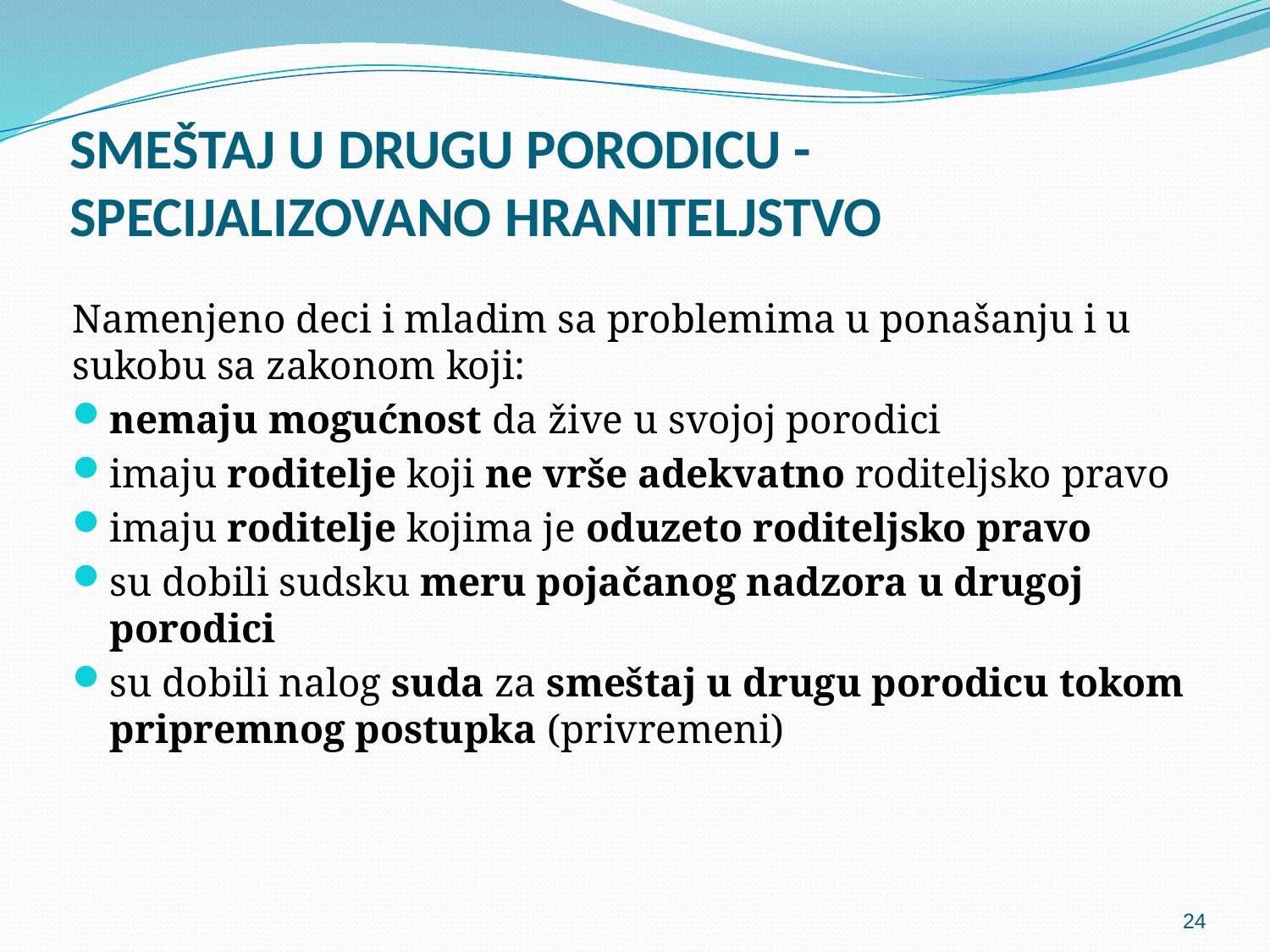

# SMEŠTAJ U DRUGU PORODICU - SPECIJALIZOVANO HRANITELJSTVO
Namenjeno deci i mladim sa problemima u ponašanju i u sukobu sa zakonom koji:
nemaju mogućnost da žive u svojoj porodici
imaju roditelje koji ne vrše adekvatno roditeljsko pravo
imaju roditelje kojima je oduzeto roditeljsko pravo
su dobili sudsku meru pojačanog nadzora u drugoj porodici
su dobili nalog suda za smeštaj u drugu porodicu tokom pripremnog postupka (privremeni)

24